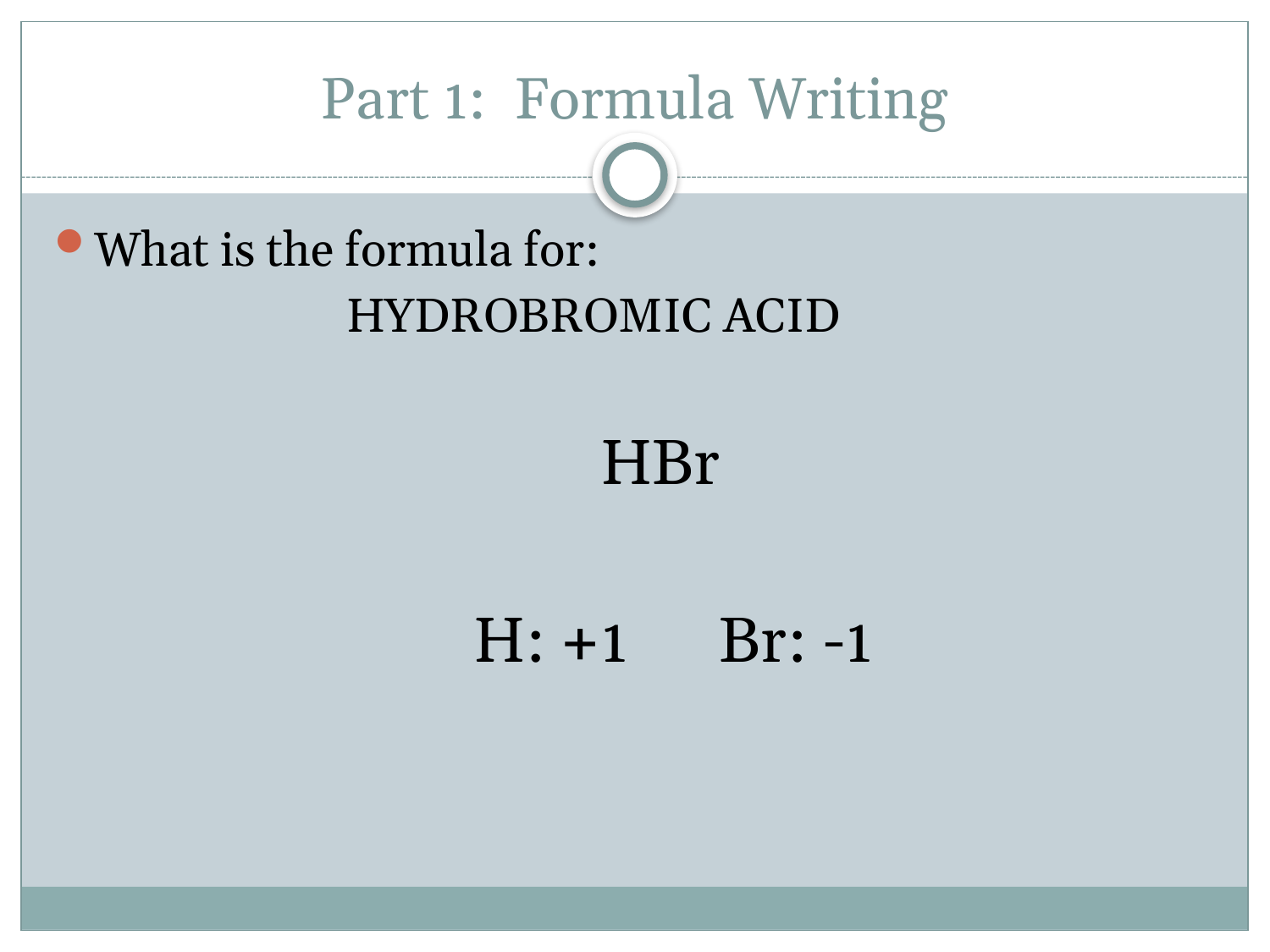

# Part 1:  Formula Writing
What is the formula for:
			HYDROBROMIC ACID

					HBr

				H: +1      Br: -1